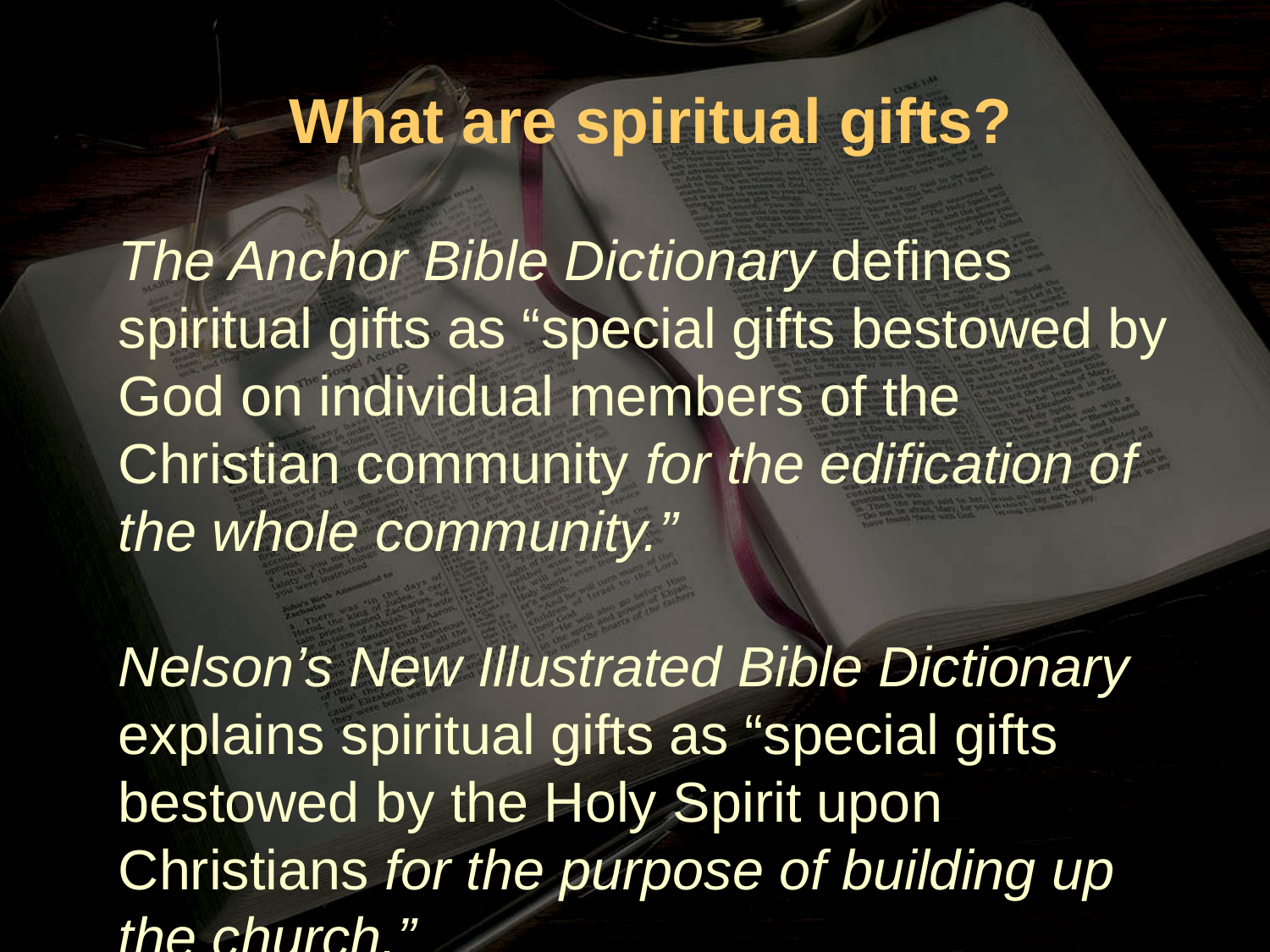

What are spiritual gifts?

The Anchor Bible Dictionary defines spiritual gifts as “special gifts bestowed by God on individual members of the Christian community for the edification of the whole community.”

Nelson’s New Illustrated Bible Dictionary explains spiritual gifts as “special gifts bestowed by the Holy Spirit upon Christians for the purpose of building up the church.”